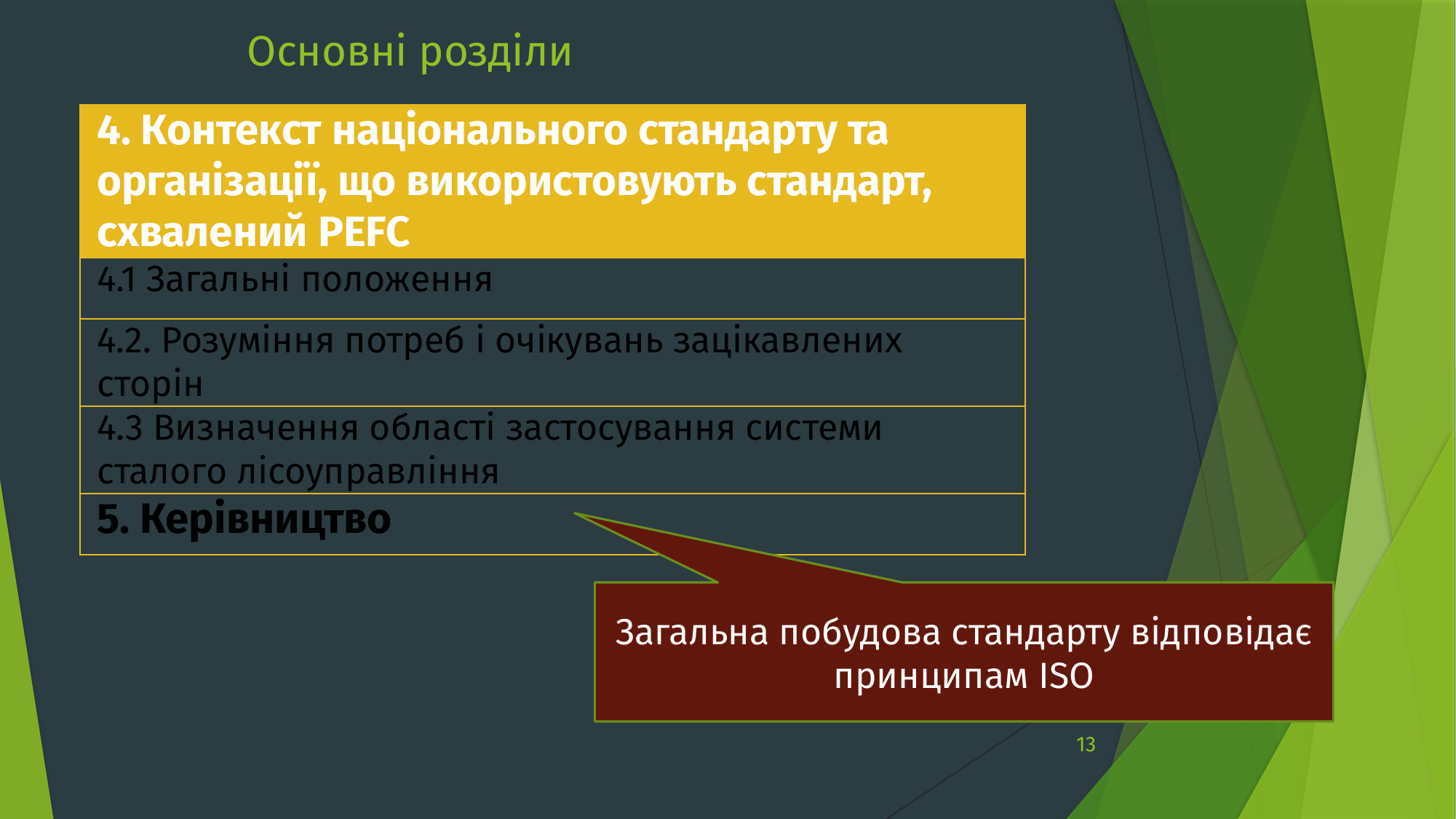

# Основні розділи
| 4. Контекст національного стандарту та організації, що використовують стандарт, схвалений PEFC |
| --- |
| 4.1 Загальні положення |
| 4.2. Розуміння потреб і очікувань зацікавлених сторін |
| 4.3 Визначення області застосування системи сталого лісоуправління |
| 5. Керівництво |
Загальна побудова стандарту відповідає принципам ISO
13